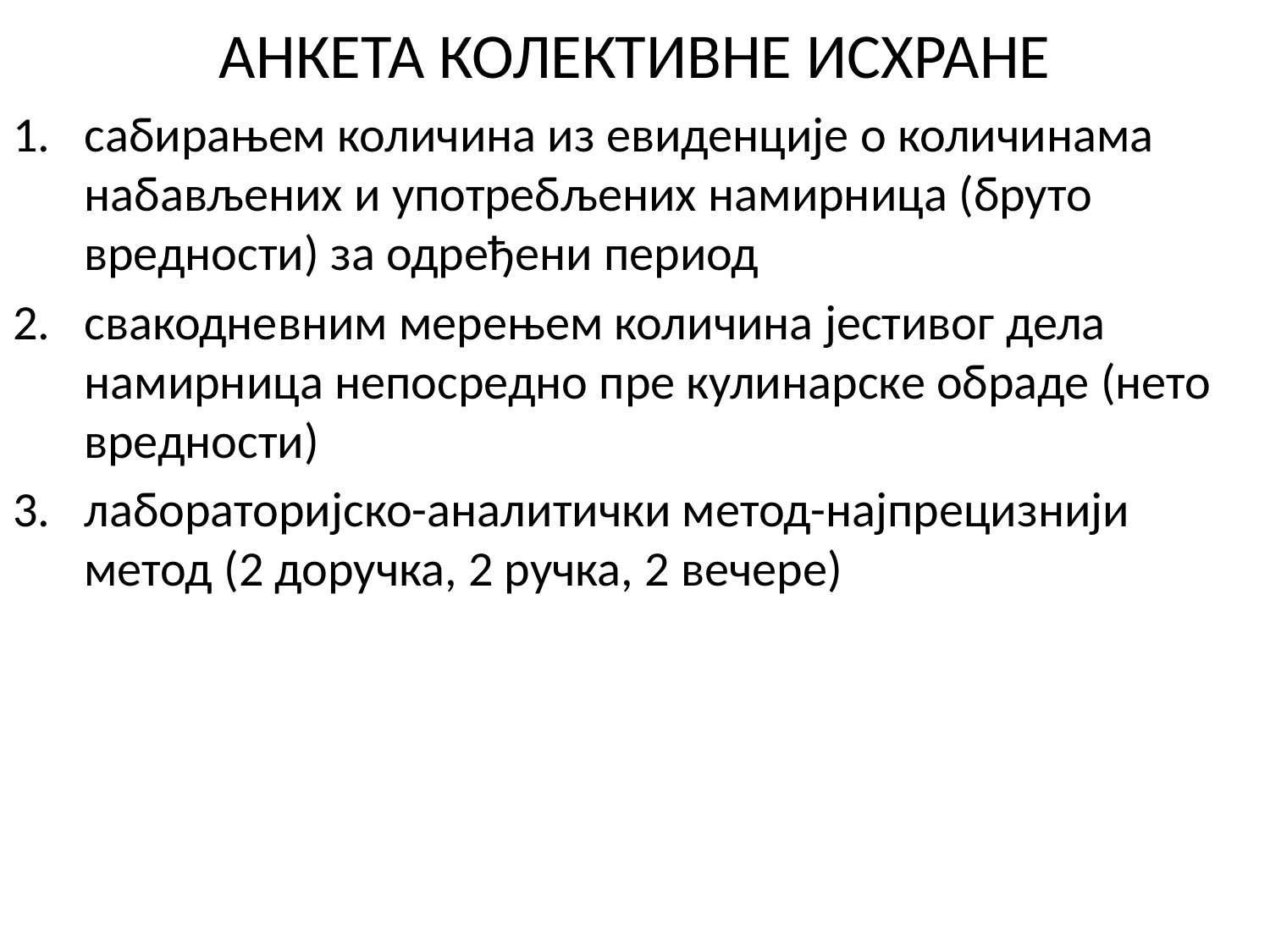

АНКЕТА КОЛЕКТИВНЕ ИСХРАНЕ
сабирањем количина из евиденције о количинама набављених и употребљених намирница (бруто вредности) за одређени период
свакодневним мерењем количина јестивог дела намирница непосредно пре кулинарске обраде (нето вредности)
лабораторијско-аналитички метод-најпрецизнији метод (2 доручка, 2 ручка, 2 вечере)